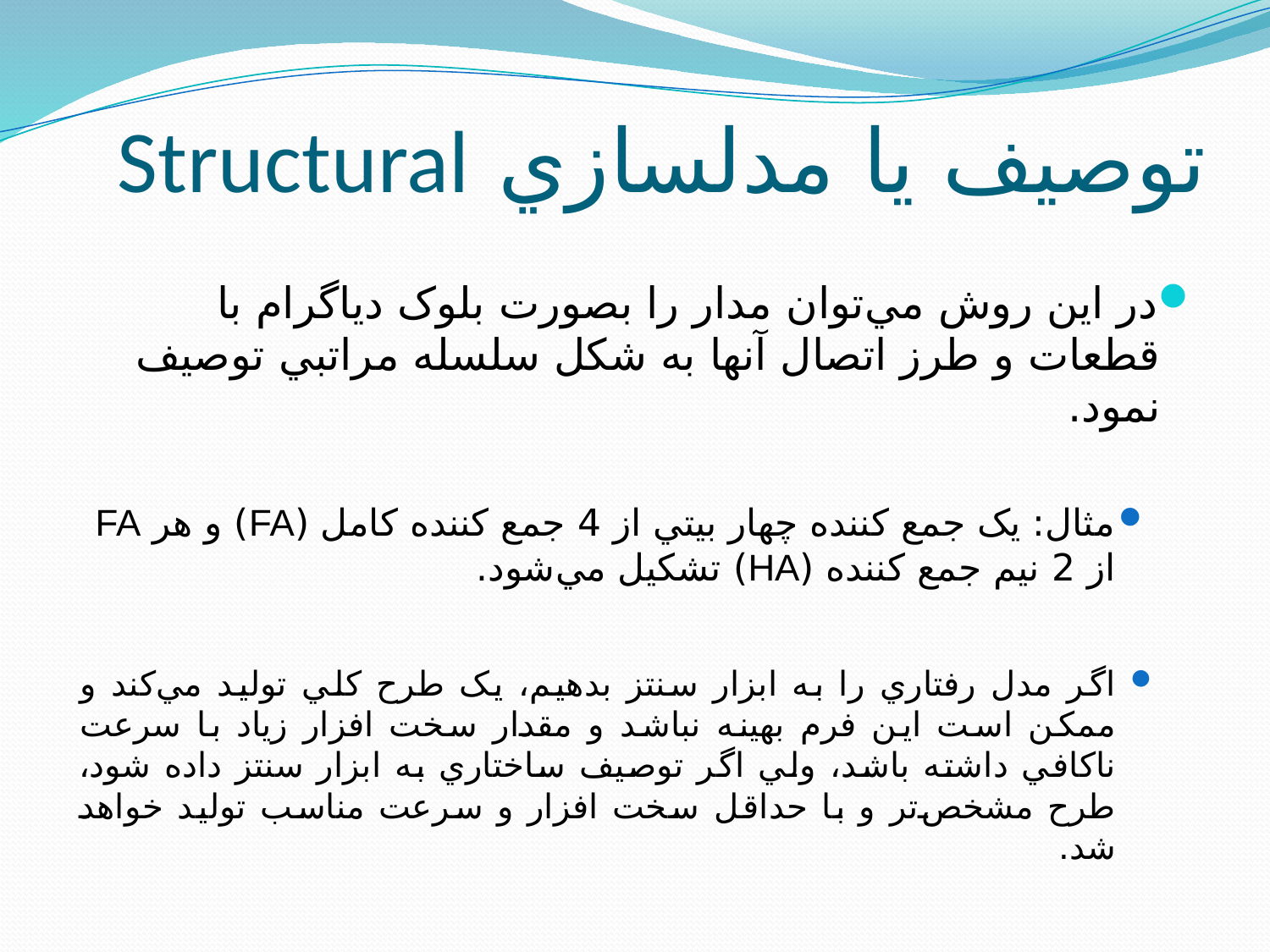

# توصيف يا مدلسازي Structural
در اين روش مي‌توان مدار را بصورت بلوک دياگرام با قطعات و طرز اتصال آنها به شکل سلسله مراتبي توصيف نمود.

مثال: يک جمع کننده چهار بيتي از 4 جمع کننده کامل (FA) و هر FA از 2 نيم جمع کننده (HA) تشکيل مي‌شود.

اگر مدل رفتاري را به ابزار سنتز بدهيم، يک طرح کلي توليد مي‌کند و ممکن است اين فرم بهينه نباشد و مقدار سخت افزار زياد با سرعت ناکافي داشته باشد، ولي اگر توصيف ساختاري به ابزار سنتز داده شود، طرح مشخص‌تر و با حداقل سخت افزار و سرعت مناسب توليد خواهد شد.